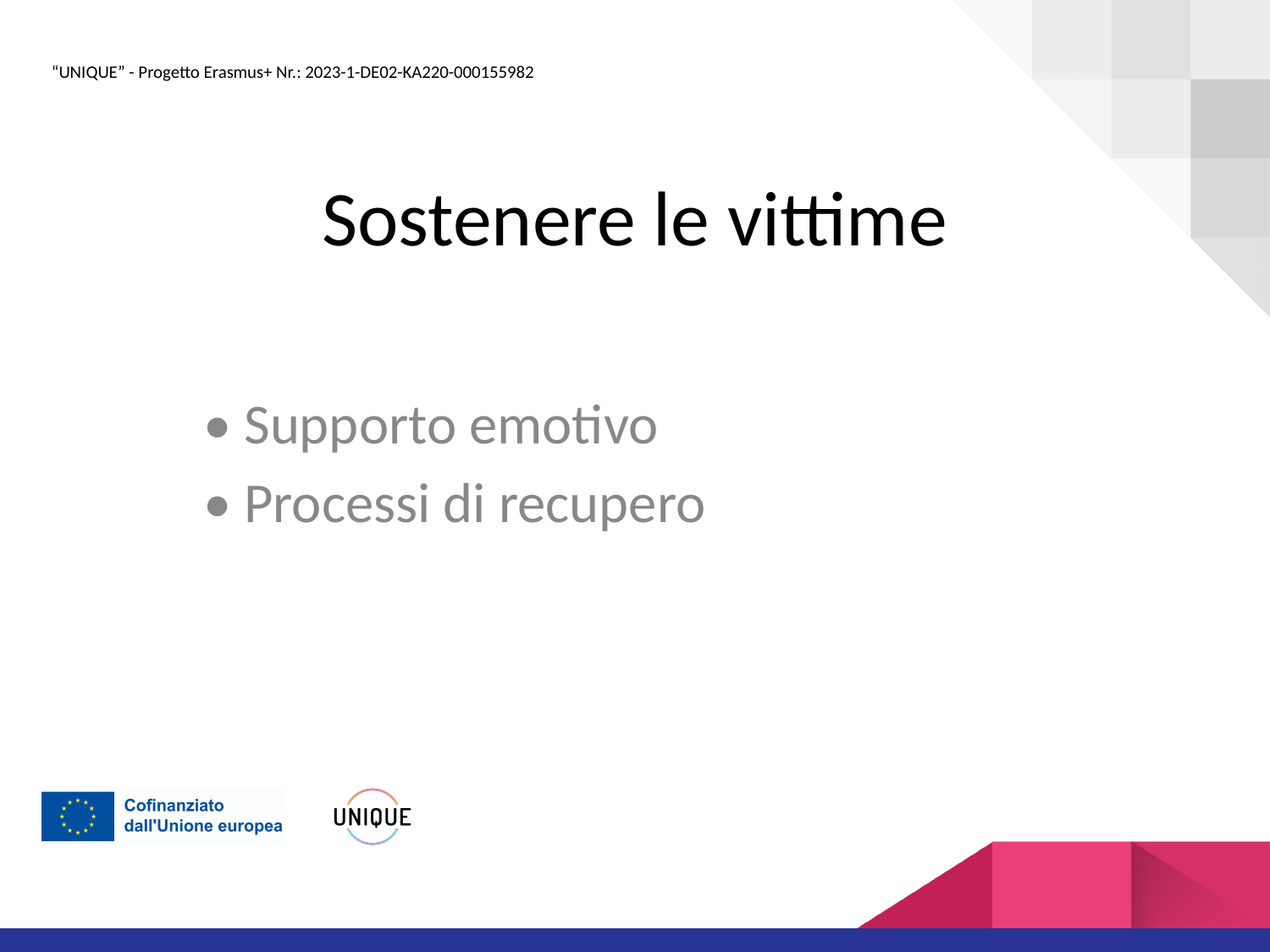

# Sostenere le vittime
• Supporto emotivo
• Processi di recupero